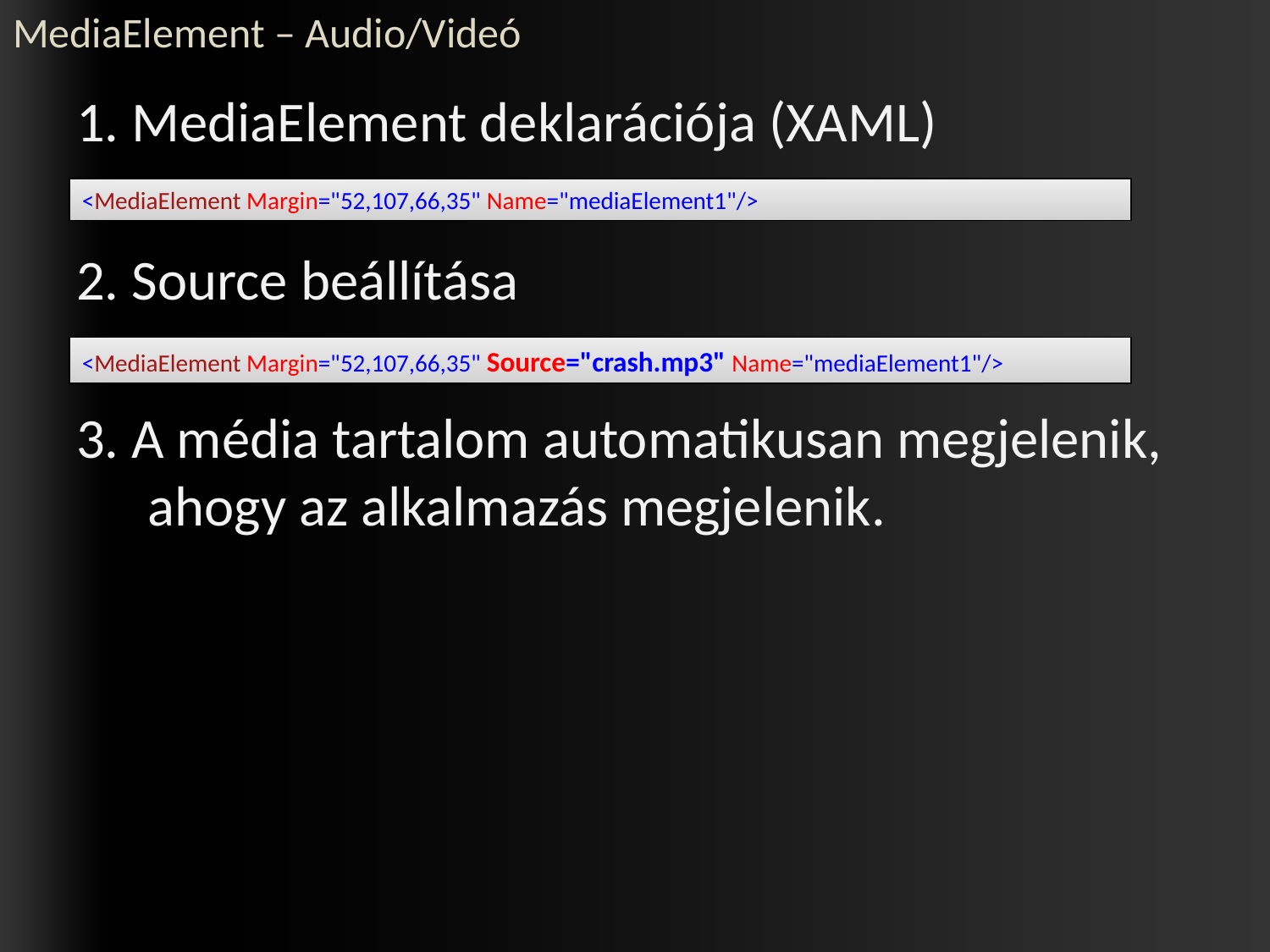

# MediaElement – Audio/Videó
1. MediaElement deklarációja (XAML)

2. Source beállítása

3. A média tartalom automatikusan megjelenik, ahogy az alkalmazás megjelenik.
<MediaElement Margin="52,107,66,35" Name="mediaElement1"/>
<MediaElement Margin="52,107,66,35" Source="crash.mp3" Name="mediaElement1"/>